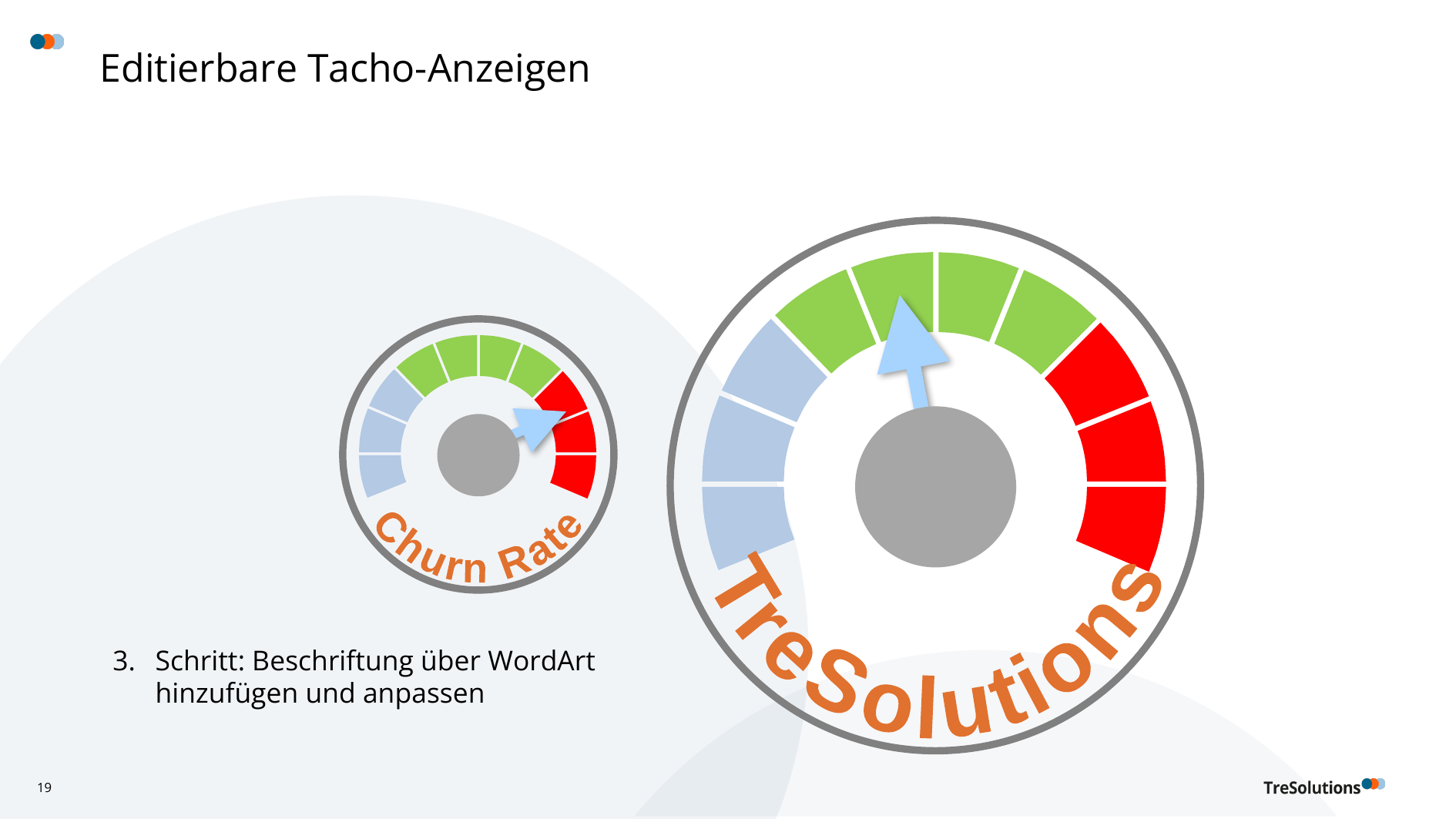

# Editierbare Tacho-Anzeigen
TreSolutions

Churn Rate

3.	Schritt: Beschriftung über WordArt hinzufügen und anpassen
19